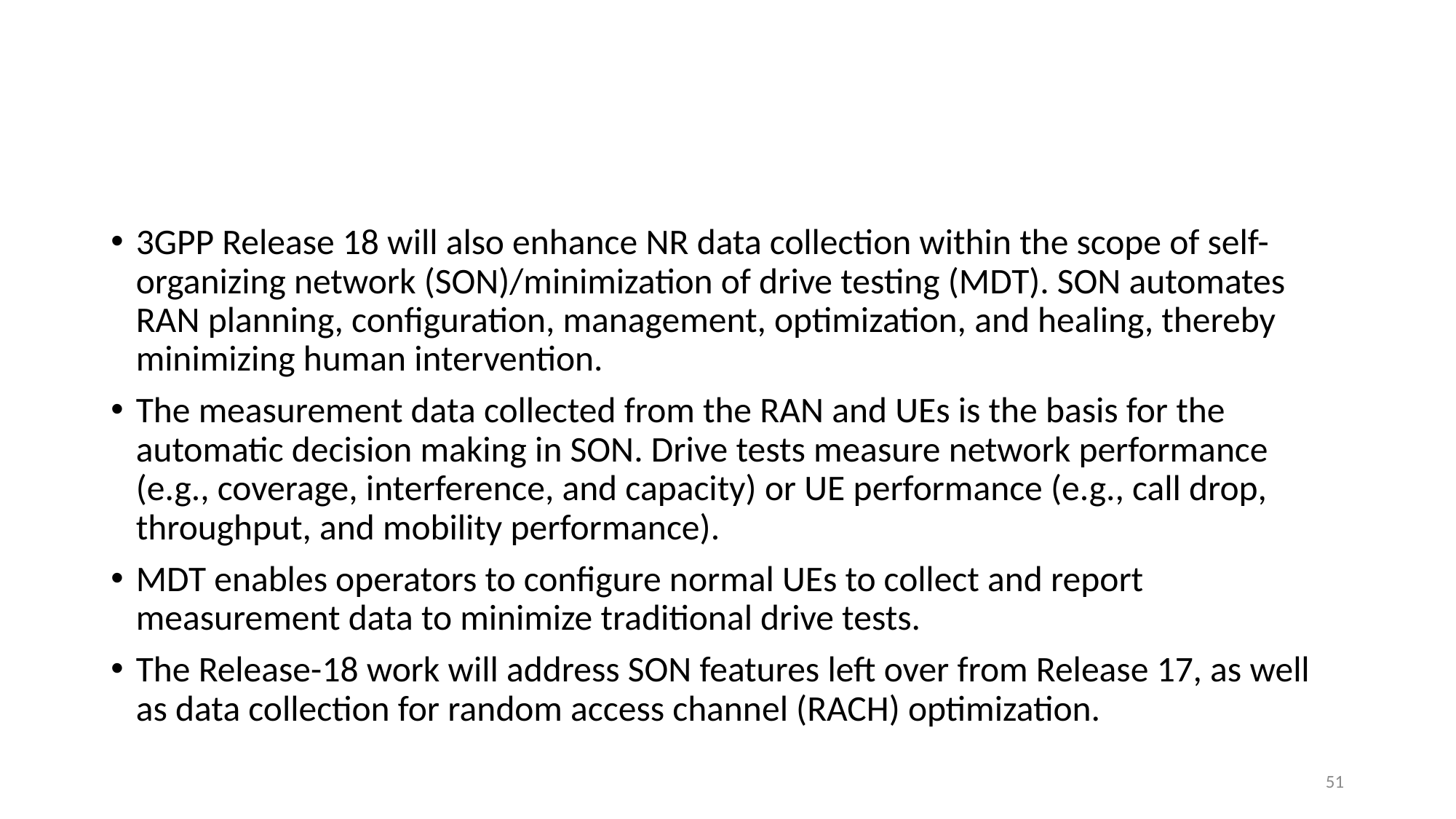

#
3GPP Release 18 will also enhance NR data collection within the scope of self-organizing network (SON)/minimization of drive testing (MDT). SON automates RAN planning, configuration, management, optimization, and healing, thereby minimizing human intervention.
The measurement data collected from the RAN and UEs is the basis for the automatic decision making in SON. Drive tests measure network performance (e.g., coverage, interference, and capacity) or UE performance (e.g., call drop, throughput, and mobility performance).
MDT enables operators to configure normal UEs to collect and report measurement data to minimize traditional drive tests.
The Release-18 work will address SON features left over from Release 17, as well as data collection for random access channel (RACH) optimization.
51